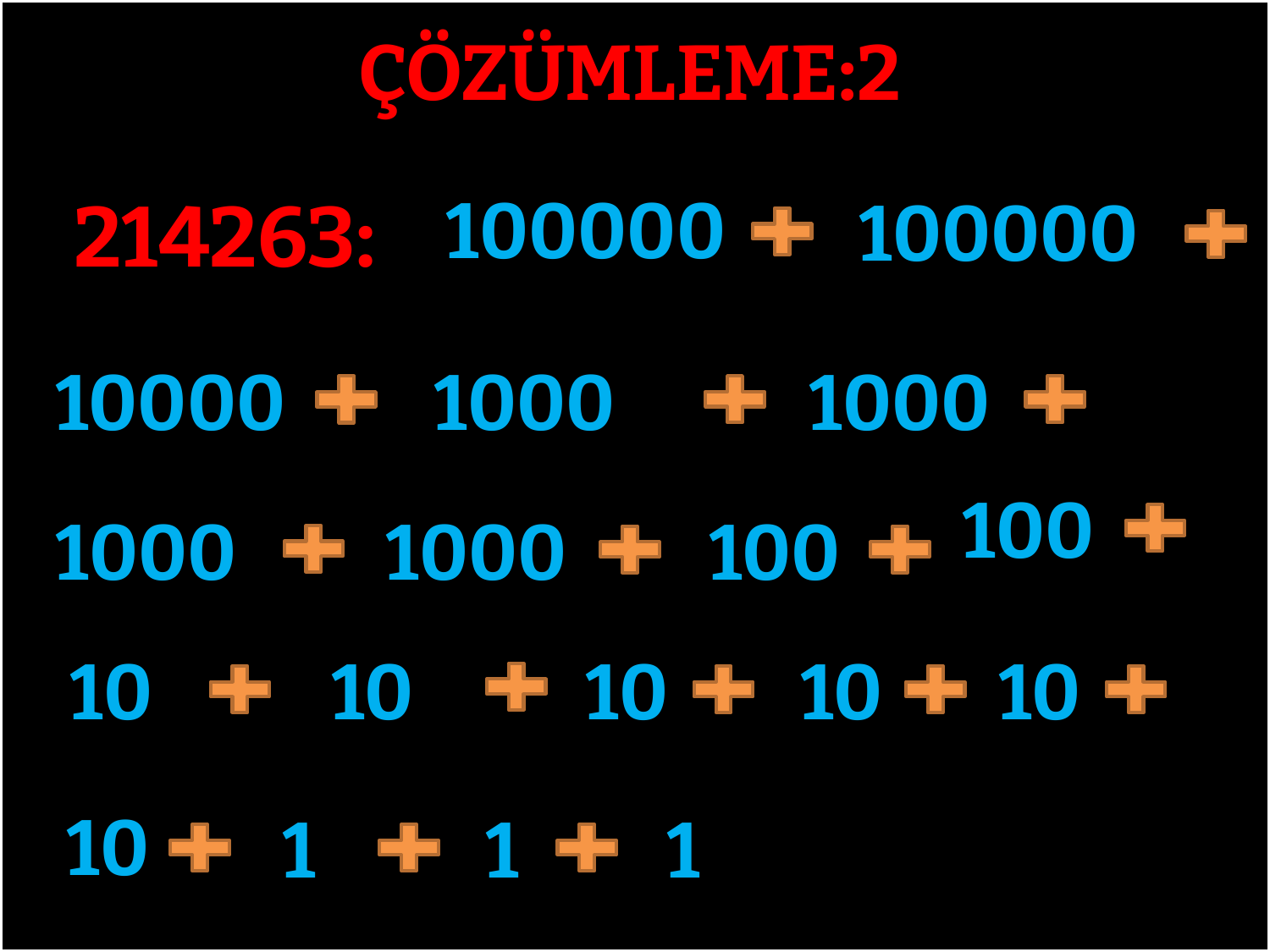

ÇÖZÜMLEME:2
#
100000
214263:
100000

1000
10000
1000

100
1000
1000
100

10
10
10
10
10

10
1
1
1